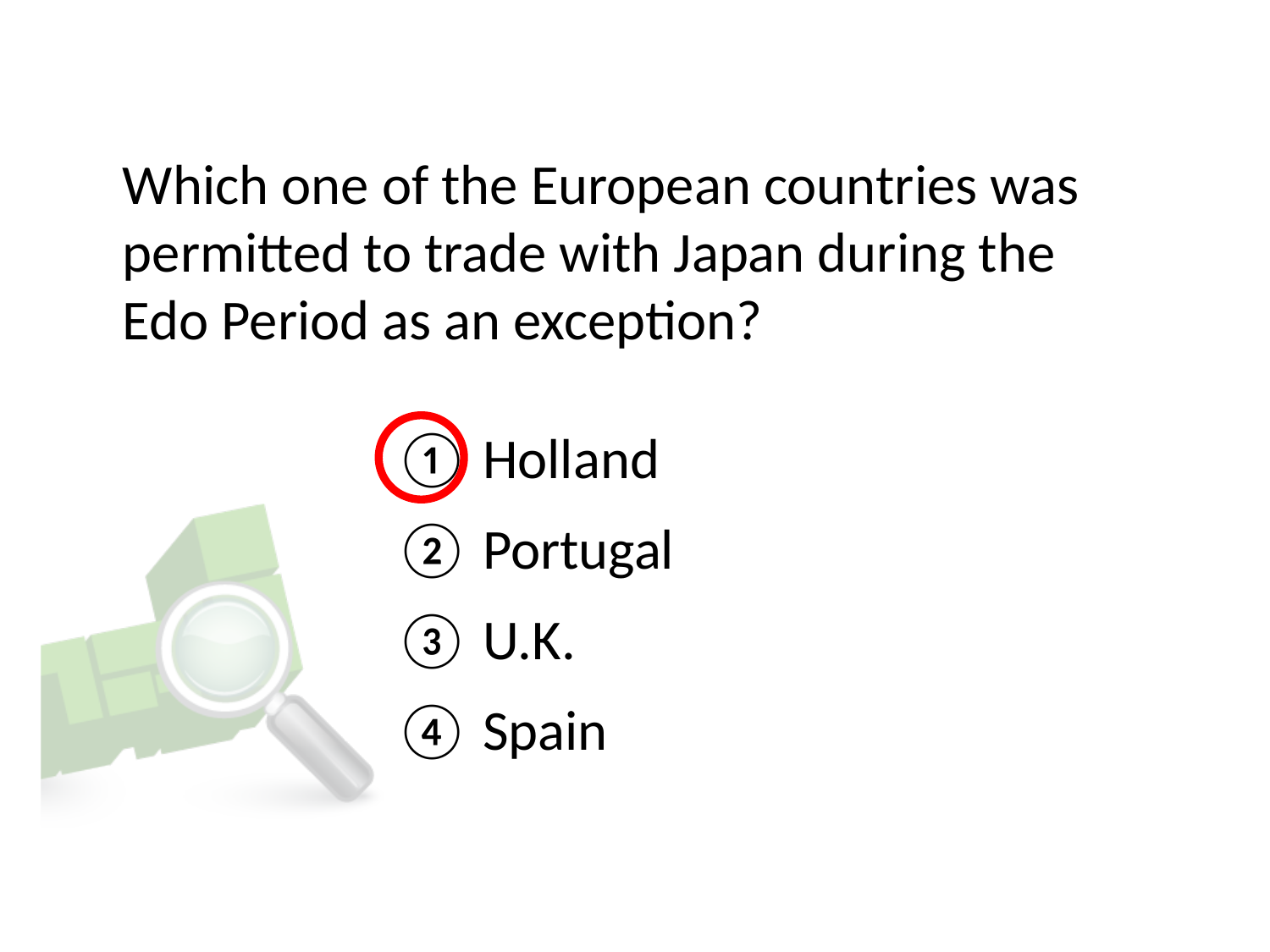

# Which one of the European countries was permitted to trade with Japan during the Edo Period as an exception?

① Holland
② Portugal
③ U.K.
④ Spain